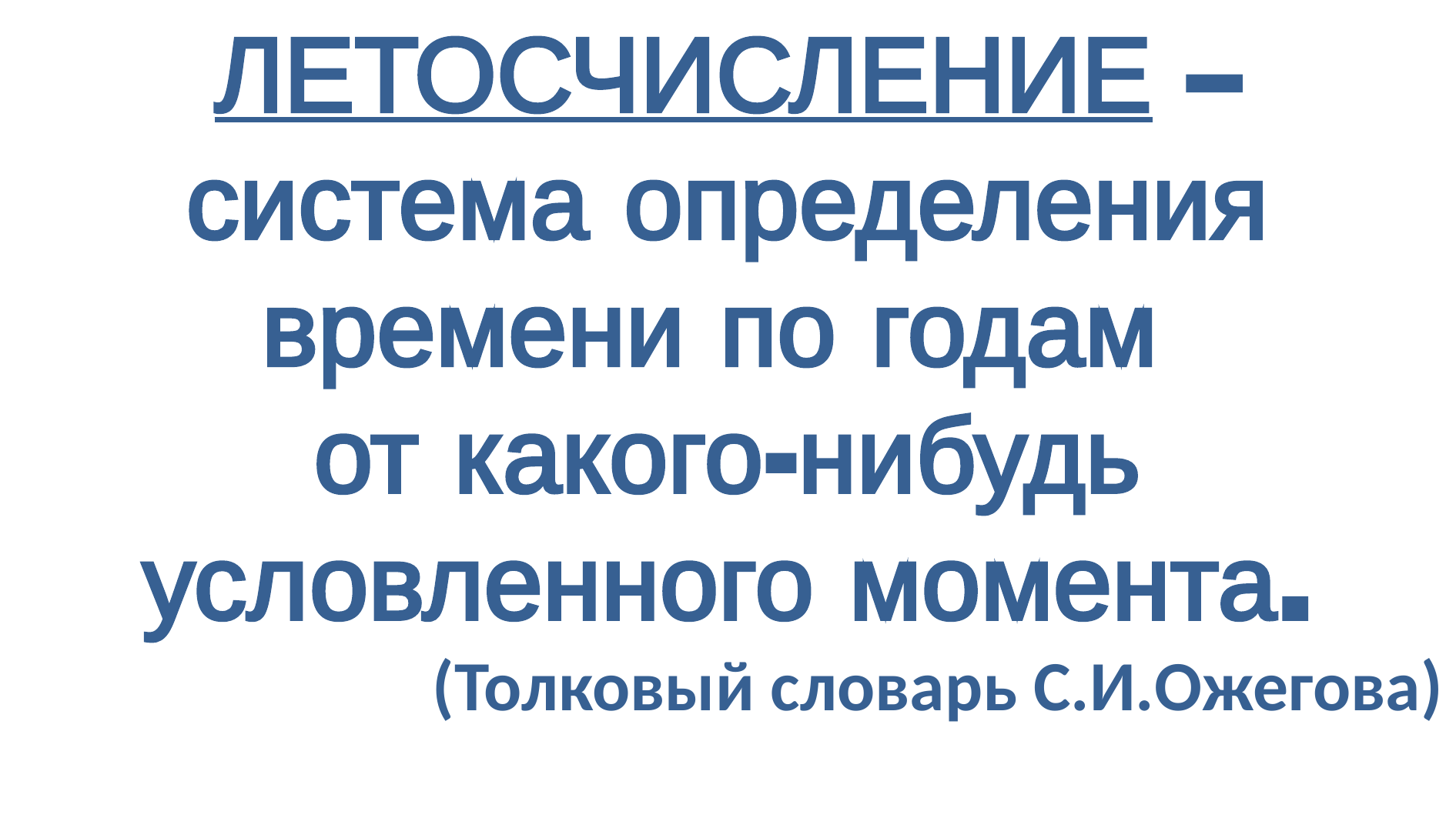

ЛЕТОСЧИСЛЕНИЕ –
система определения времени по годам
от какого-нибудь условленного момента.
(Толковый словарь С.И.Ожегова)